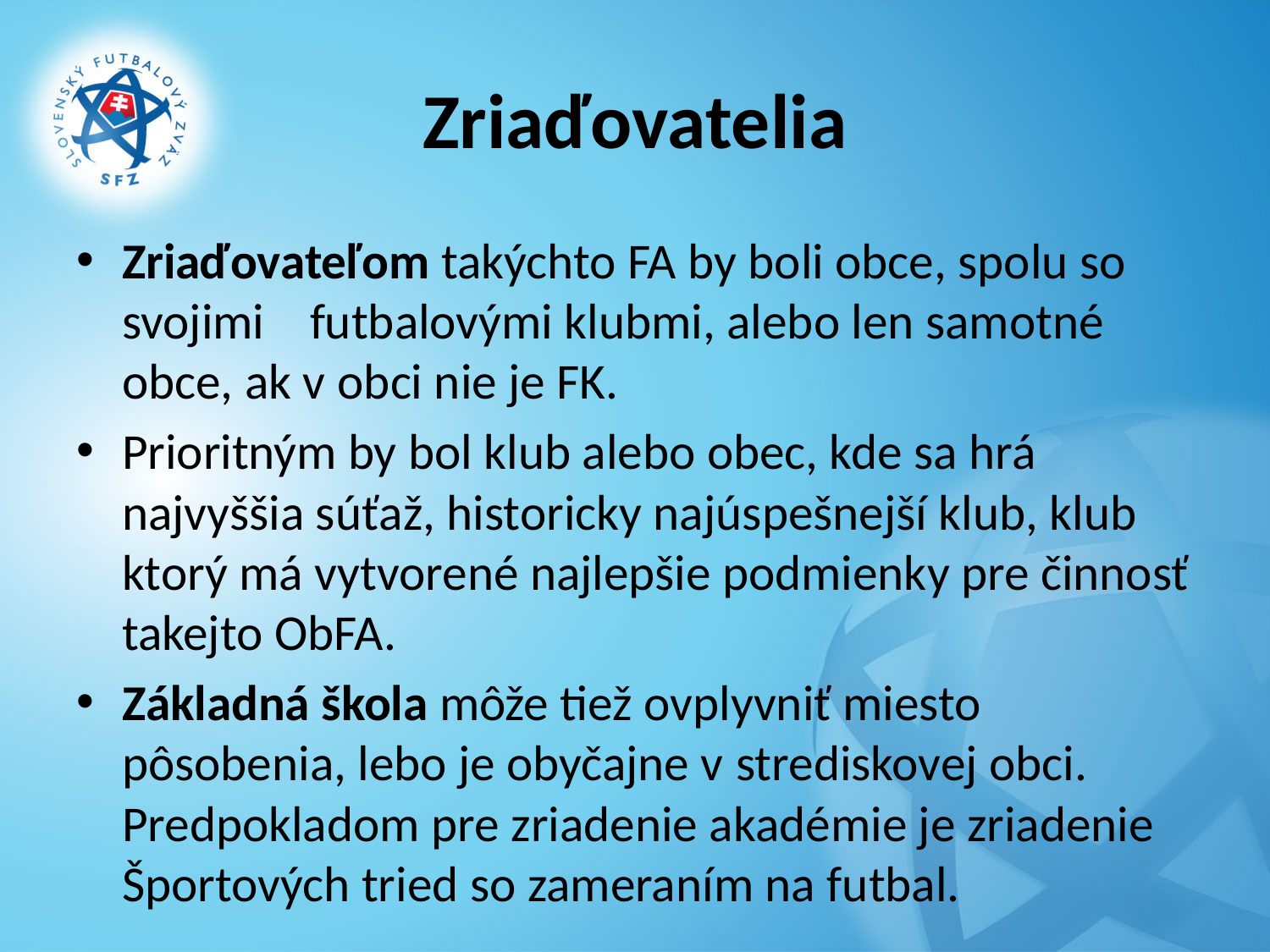

# Zriaďovatelia
Zriaďovateľom takýchto FA by boli obce, spolu so svojimi    futbalovými klubmi, alebo len samotné obce, ak v obci nie je FK.
Prioritným by bol klub alebo obec, kde sa hrá najvyššia súťaž, historicky najúspešnejší klub, klub ktorý má vytvorené najlepšie podmienky pre činnosť takejto ObFA.
Základná škola môže tiež ovplyvniť miesto pôsobenia, lebo je obyčajne v strediskovej obci. Predpokladom pre zriadenie akadémie je zriadenie Športových tried so zameraním na futbal.